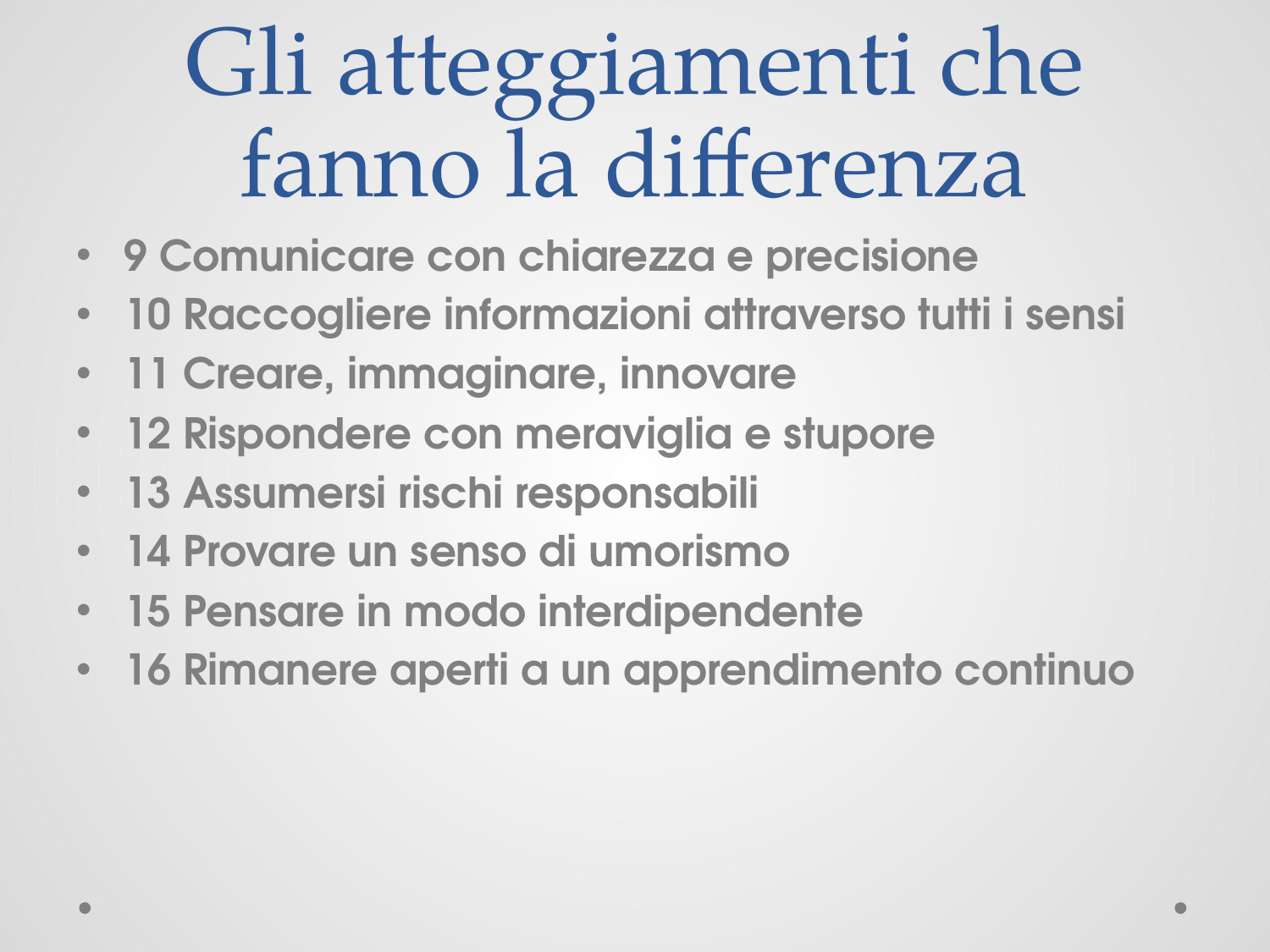

# Gli atteggiamenti che fanno la differenza
9 Comunicare con chiarezza e precisione
10 Raccogliere informazioni attraverso tutti i sensi
11 Creare, immaginare, innovare
12 Rispondere con meraviglia e stupore
13 Assumersi rischi responsabili
14 Provare un senso di umorismo
15 Pensare in modo interdipendente
16 Rimanere aperti a un apprendimento continuo